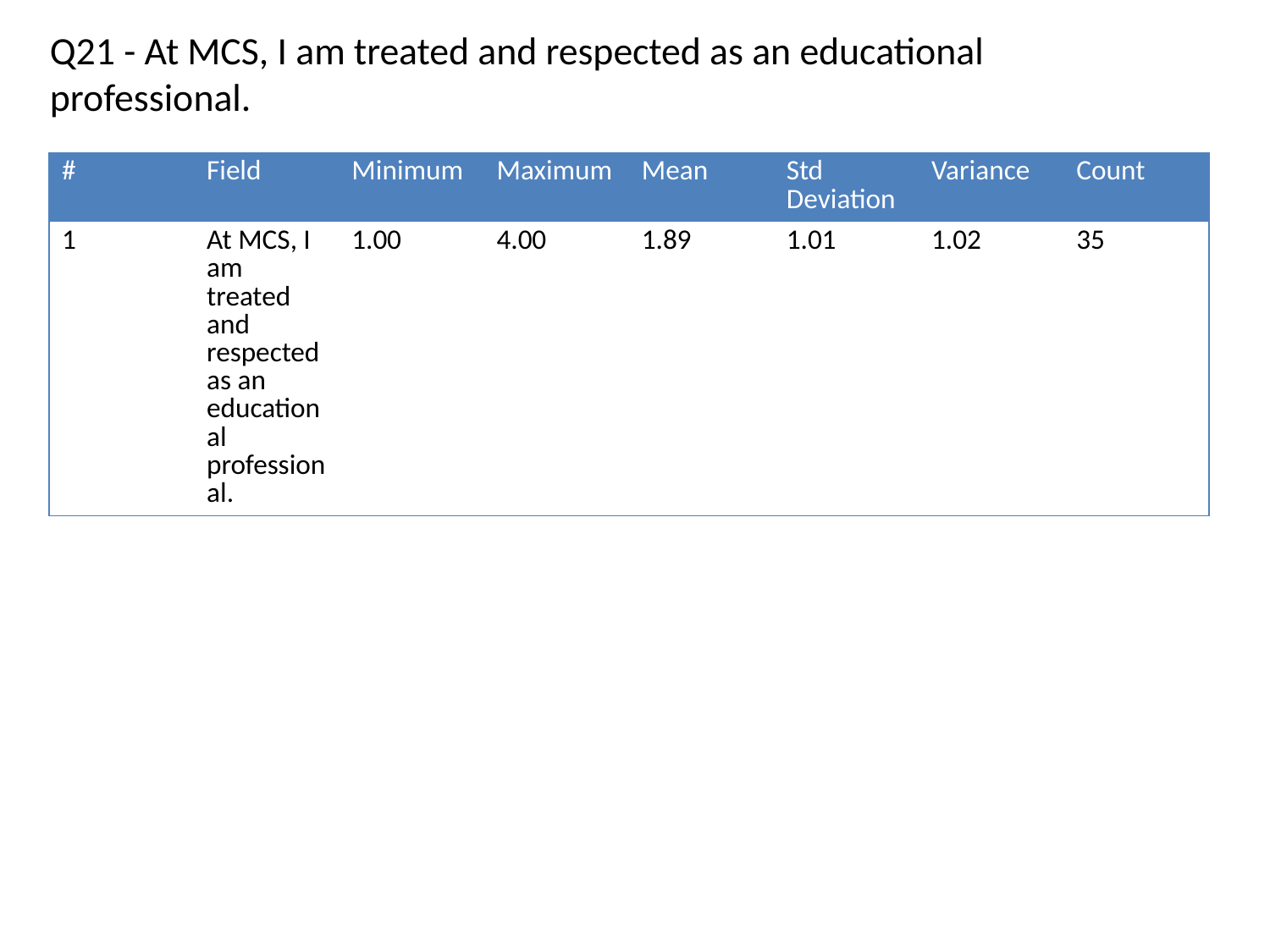

Q21 - At MCS, I am treated and respected as an educational professional.
| # | Field | Minimum | Maximum | Mean | Std Deviation | Variance | Count |
| --- | --- | --- | --- | --- | --- | --- | --- |
| 1 | At MCS, I am treated and respected as an educational professional. | 1.00 | 4.00 | 1.89 | 1.01 | 1.02 | 35 |